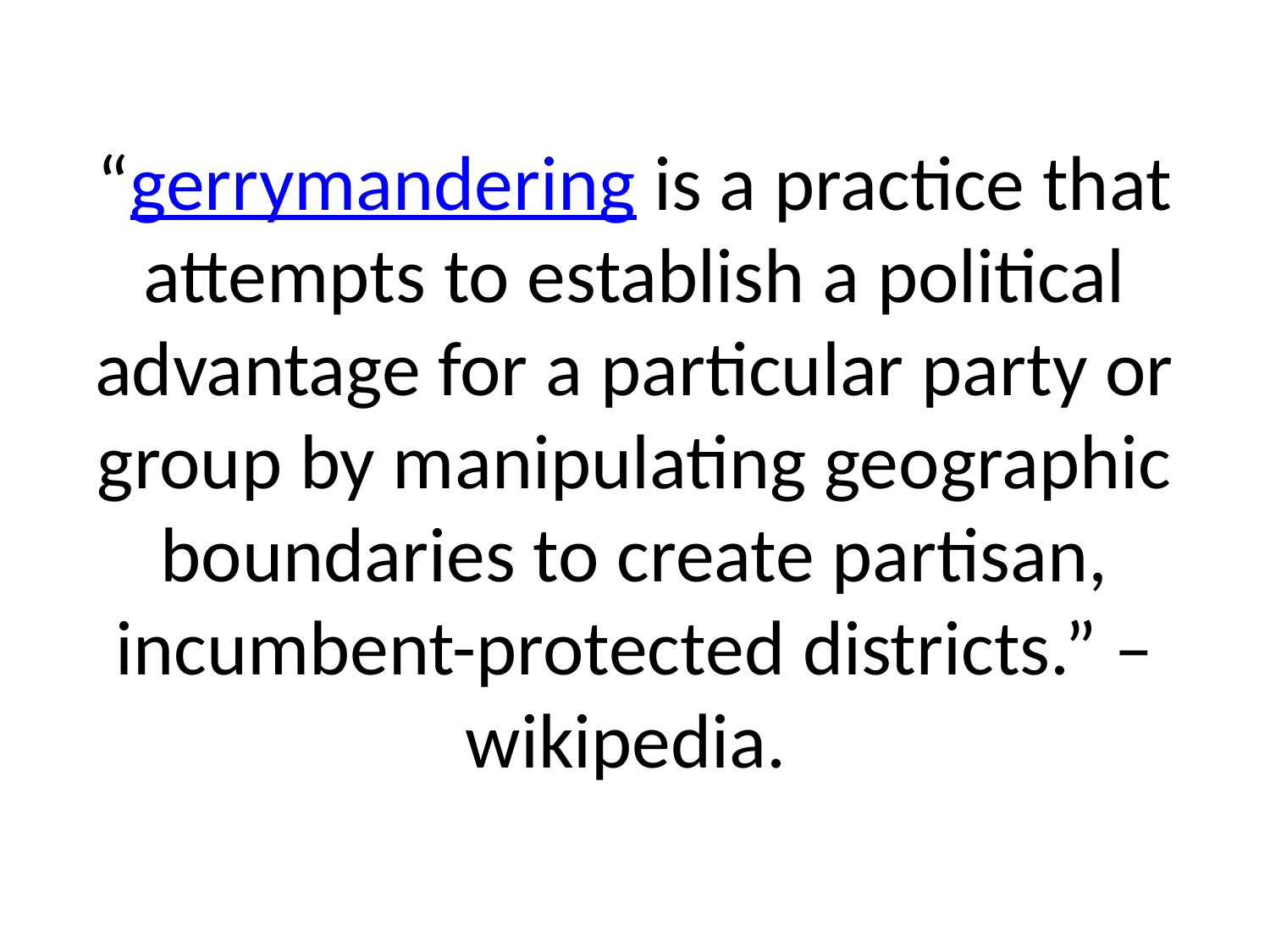

# “gerrymandering is a practice that attempts to establish a political advantage for a particular party or group by manipulating geographic boundaries to create partisan, incumbent-protected districts.” – wikipedia.